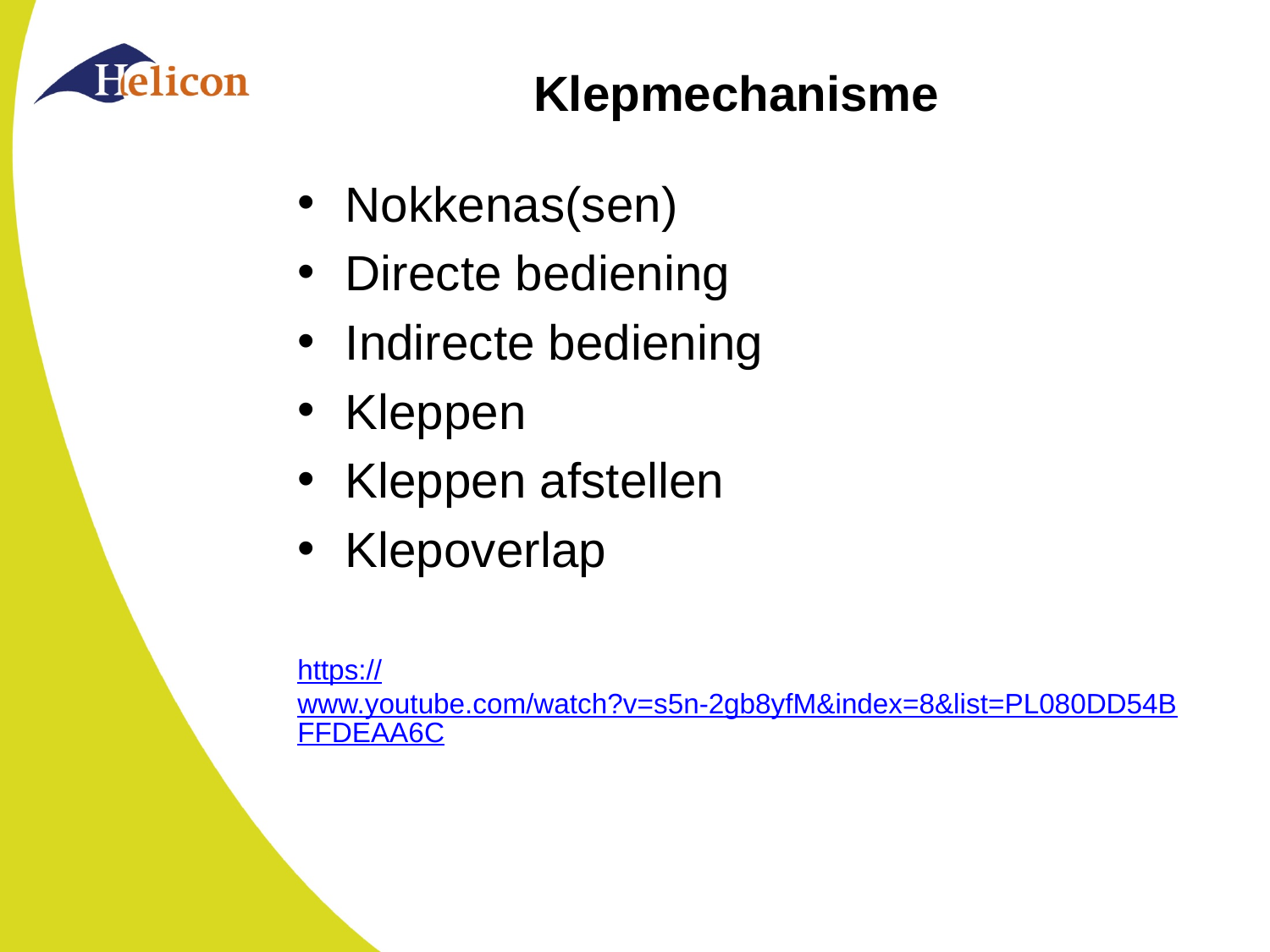

# Klepmechanisme
Nokkenas(sen)
Directe bediening
Indirecte bediening
Kleppen
Kleppen afstellen
Klepoverlap

https://www.youtube.com/watch?v=s5n-2gb8yfM&index=8&list=PL080DD54BFFDEAA6C